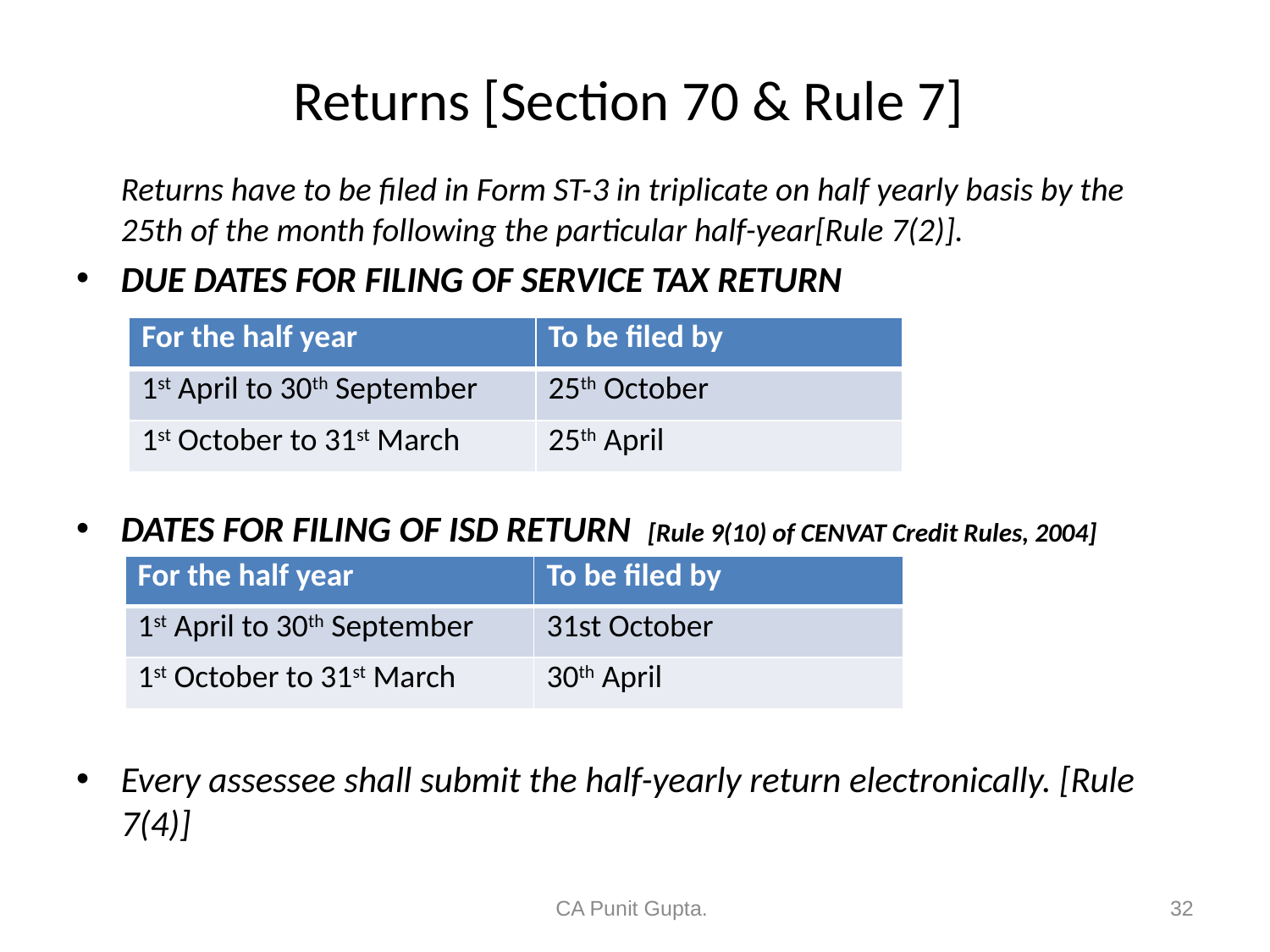

# Returns [Section 70 & Rule 7]
	Returns have to be filed in Form ST-3 in triplicate on half yearly basis by the 25th of the month following the particular half-year[Rule 7(2)].
DUE DATES FOR FILING OF SERVICE TAX RETURN

DATES FOR FILING OF ISD RETURN  [Rule 9(10) of CENVAT Credit Rules, 2004]

Every assessee shall submit the half-yearly return electronically. [Rule 7(4)]
| For the half year | To be filed by |
| --- | --- |
| 1st April to 30th September | 25th October |
| 1st October to 31st March | 25th April |
| For the half year | To be filed by |
| --- | --- |
| 1st April to 30th September | 31st October |
| 1st October to 31st March | 30th April |
CA Punit Gupta.
32